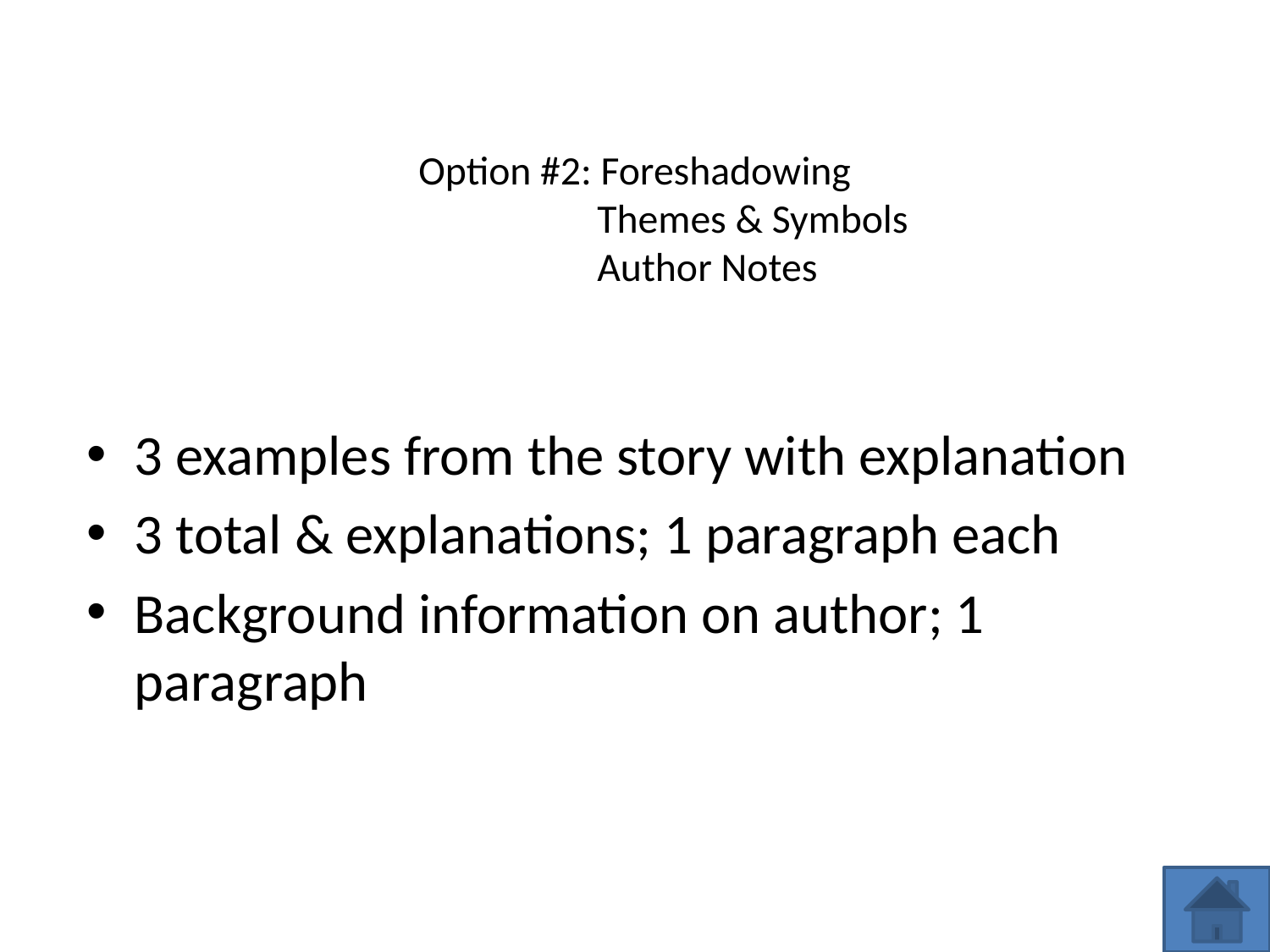

# Option #2: Foreshadowing Themes & Symbols Author Notes
3 examples from the story with explanation
3 total & explanations; 1 paragraph each
Background information on author; 1 paragraph